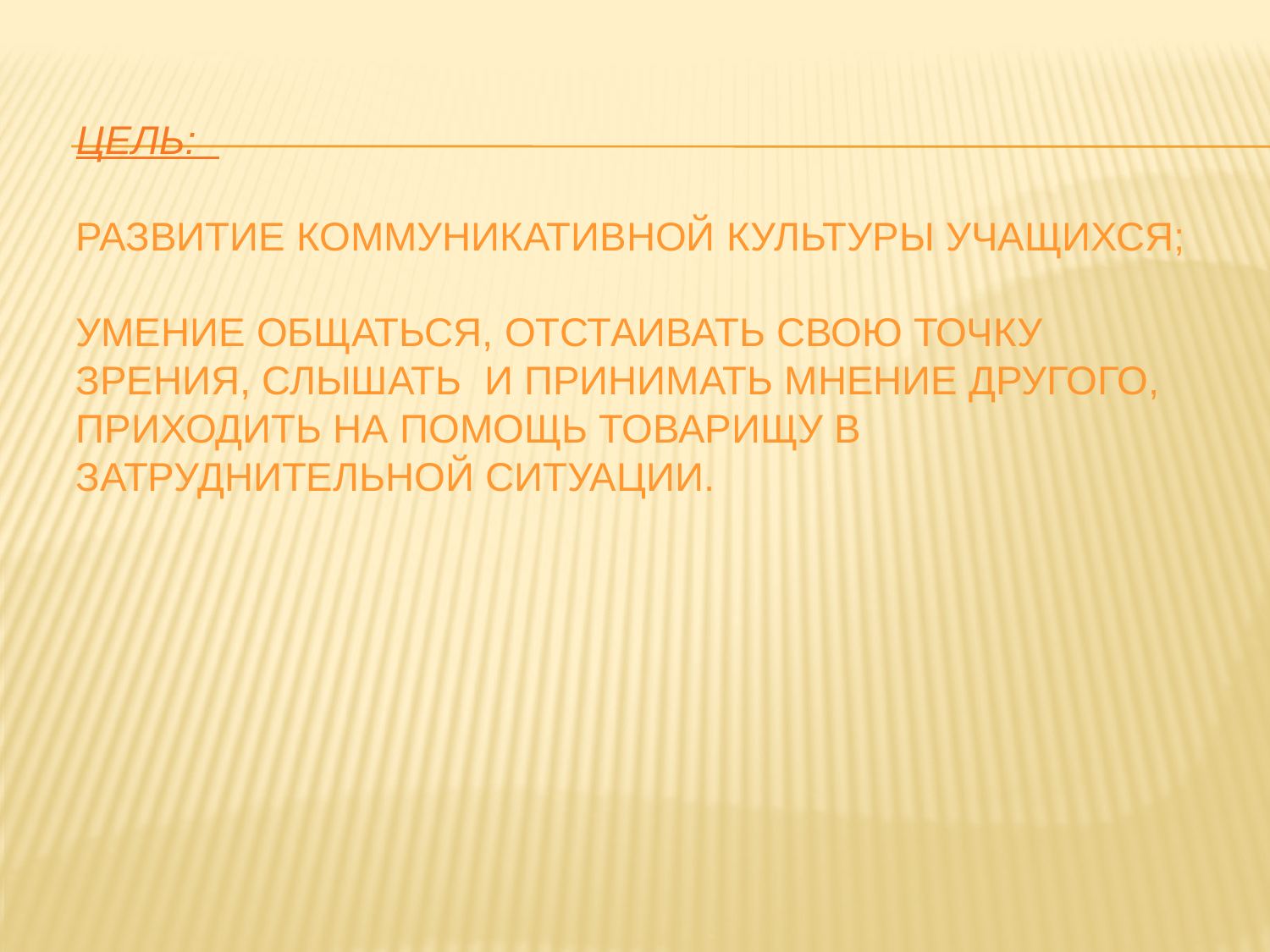

# Цель: развитие коммуникативной культуры учащихся; умение общаться, отстаивать свою точку зрения, слышать  и принимать мнение другого, приходить на помощь товарищу в затруднительной ситуации.